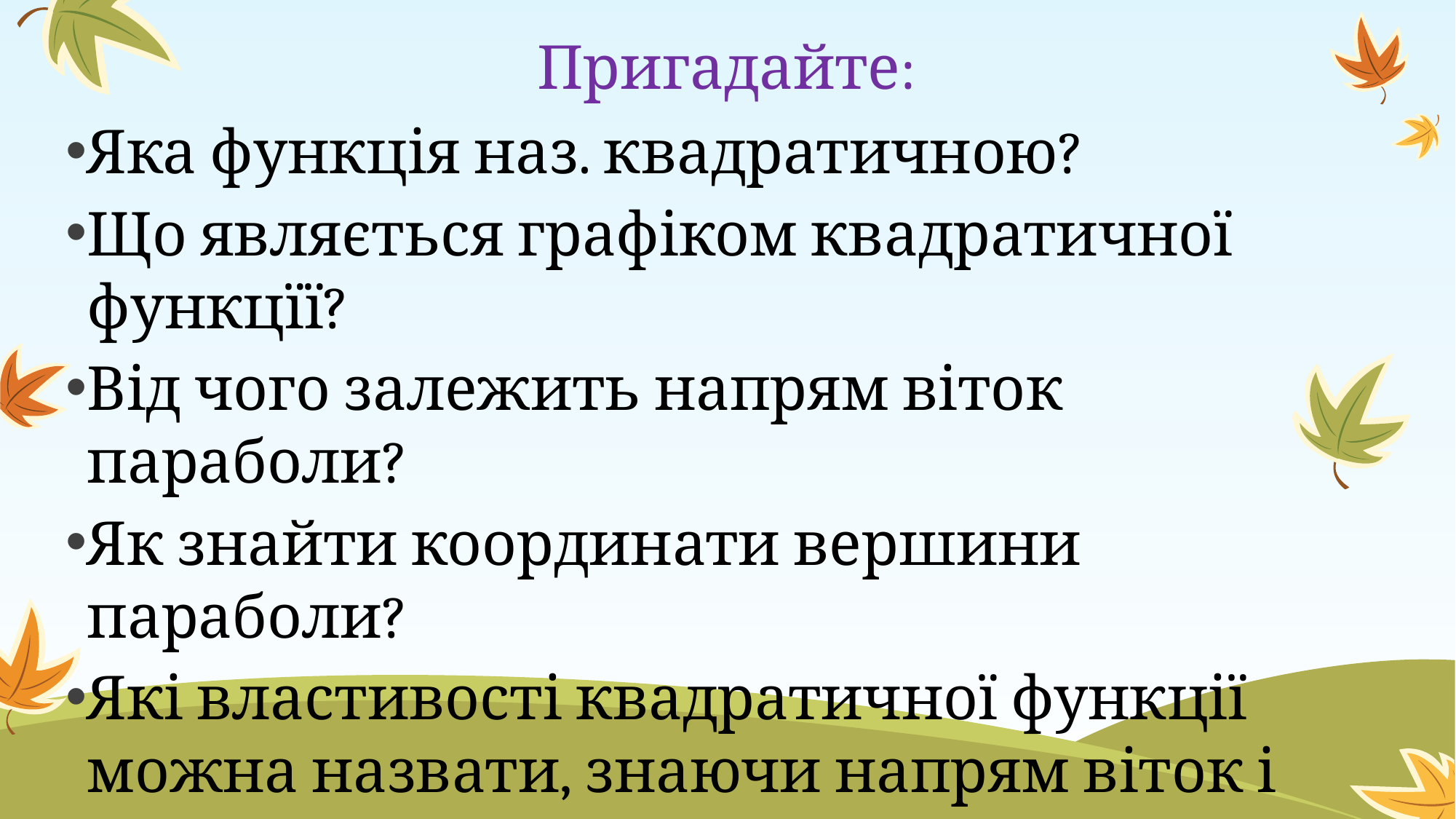

# Пригадайте:
Яка функція наз. квадратичною?
Що являється графіком квадратичної функцїї?
Від чого залежить напрям віток параболи?
Як знайти координати вершини параболи?
Які властивості квадратичної функції можна назвати, знаючи напрям віток і координати вершини?